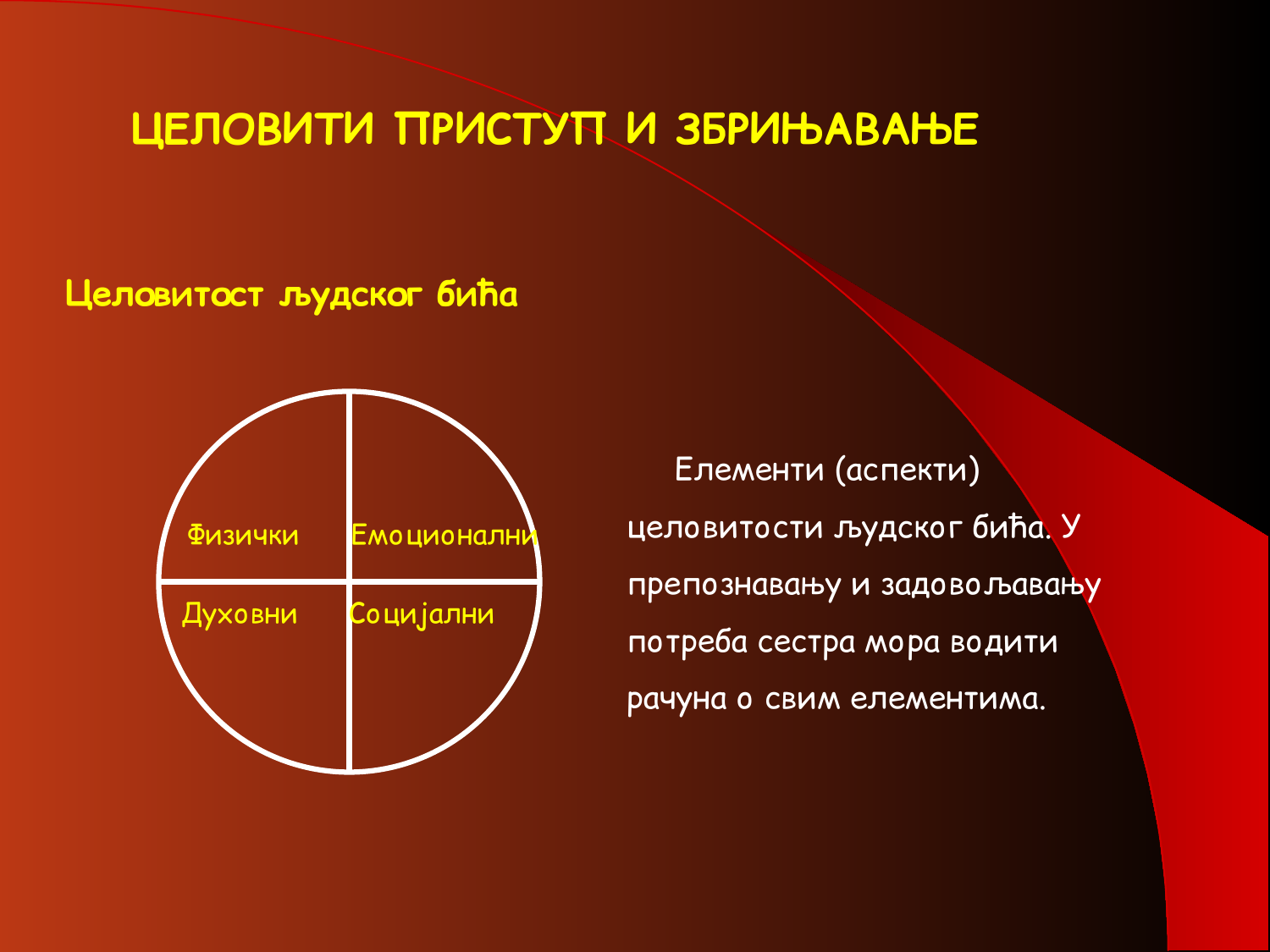

# ЦЕЛОВИТИ ПРИСТУП И ЗБРИЊАВАЊЕ
Целовитост људског бића

	      Физички      Емоционални

	        Духовни      Социјални

     Елементи (аспекти) целовитости људског бића. У препознавању и задовољавању потреба сестра мора водити рачуна о свим елементима.